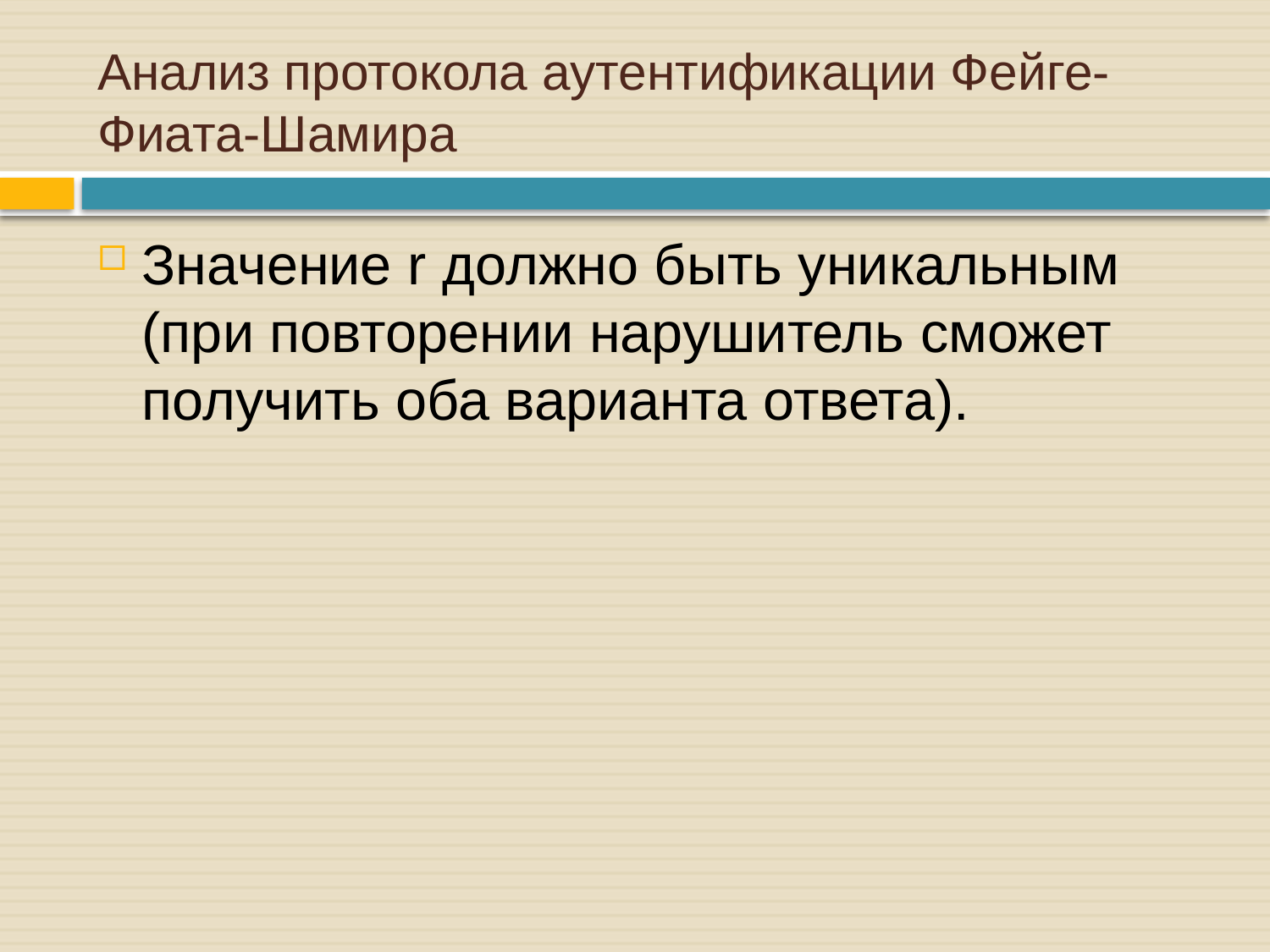

# Анализ протокола аутентификации Фейге-Фиата-Шамира
Значение r должно быть уникальным (при повторении нарушитель сможет получить оба варианта ответа).